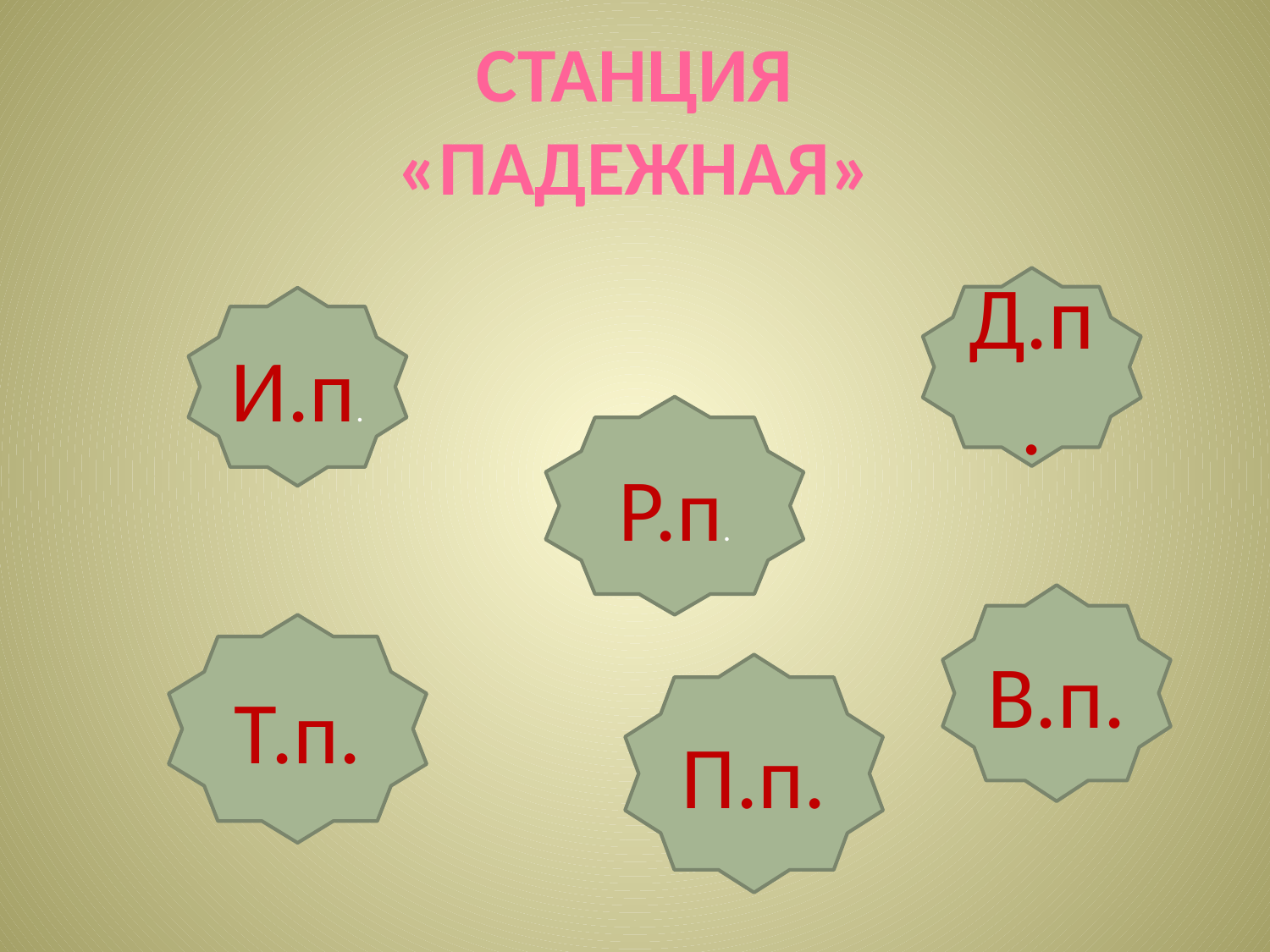

# Станция «ПАДЕЖНАЯ»
Д.п.
И.п.
Р.п.
В.п.
Т.п.
П.п.